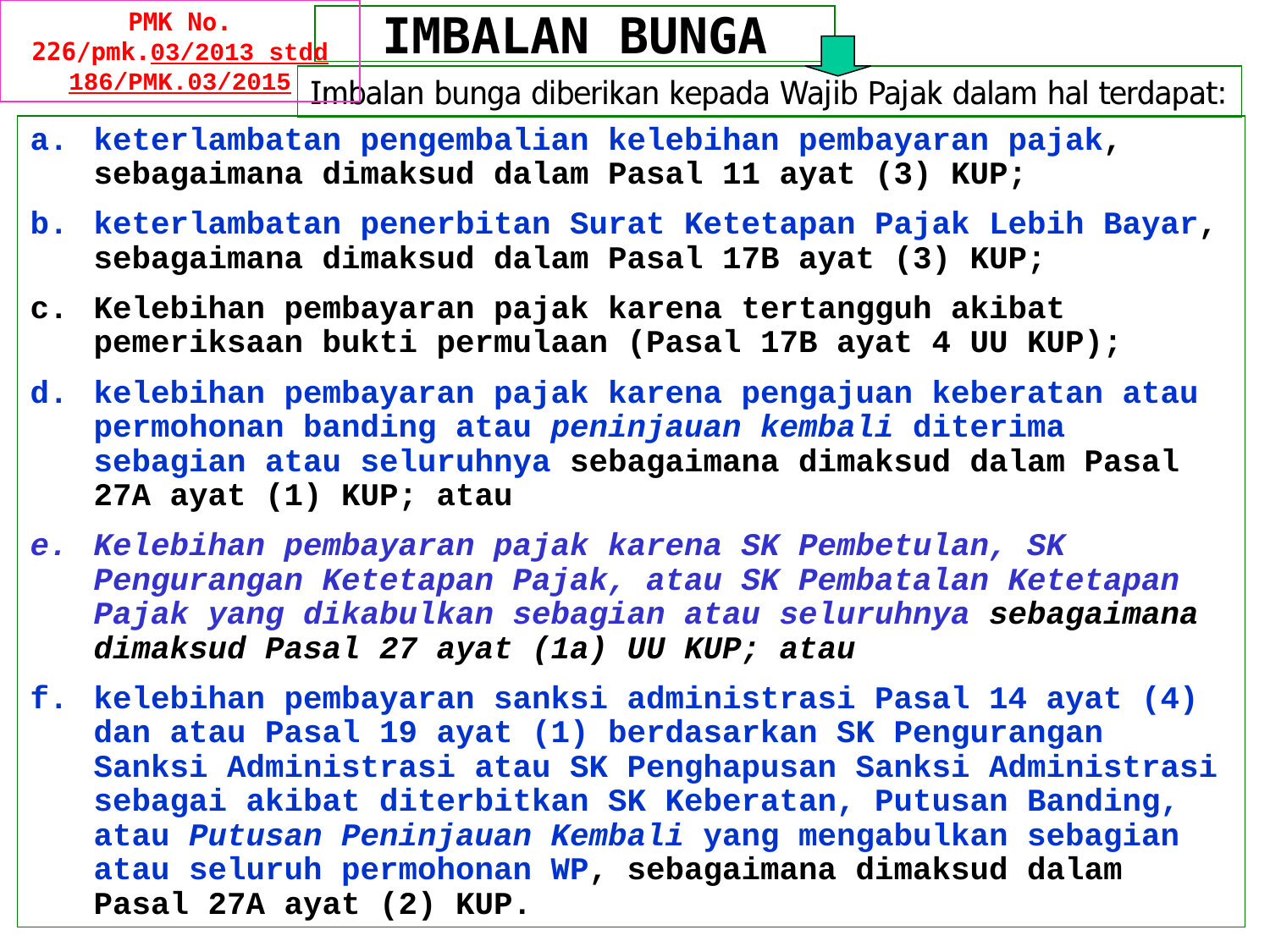

PMK No. 226/pmk.03/2013 stdd 186/PMK.03/2015
# IMBALAN BUNGA

Imbalan bunga diberikan kepada Wajib Pajak dalam hal terdapat:
keterlambatan pengembalian kelebihan pembayaran pajak, sebagaimana dimaksud dalam Pasal 11 ayat (3) KUP;
keterlambatan penerbitan Surat Ketetapan Pajak Lebih Bayar, sebagaimana dimaksud dalam Pasal 17B ayat (3) KUP;
Kelebihan pembayaran pajak karena tertangguh akibat pemeriksaan bukti permulaan (Pasal 17B ayat 4 UU KUP);
kelebihan pembayaran pajak karena pengajuan keberatan atau permohonan banding atau peninjauan kembali diterima sebagian atau seluruhnya sebagaimana dimaksud dalam Pasal 27A ayat (1) KUP; atau
Kelebihan pembayaran pajak karena SK Pembetulan, SK Pengurangan Ketetapan Pajak, atau SK Pembatalan Ketetapan Pajak yang dikabulkan sebagian atau seluruhnya sebagaimana dimaksud Pasal 27 ayat (1a) UU KUP; atau
kelebihan pembayaran sanksi administrasi Pasal 14 ayat (4) dan atau Pasal 19 ayat (1) berdasarkan SK Pengurangan Sanksi Administrasi atau SK Penghapusan Sanksi Administrasi sebagai akibat diterbitkan SK Keberatan, Putusan Banding, atau Putusan Peninjauan Kembali yang mengabulkan sebagian atau seluruh permohonan WP, sebagaimana dimaksud dalam Pasal 27A ayat (2) KUP.